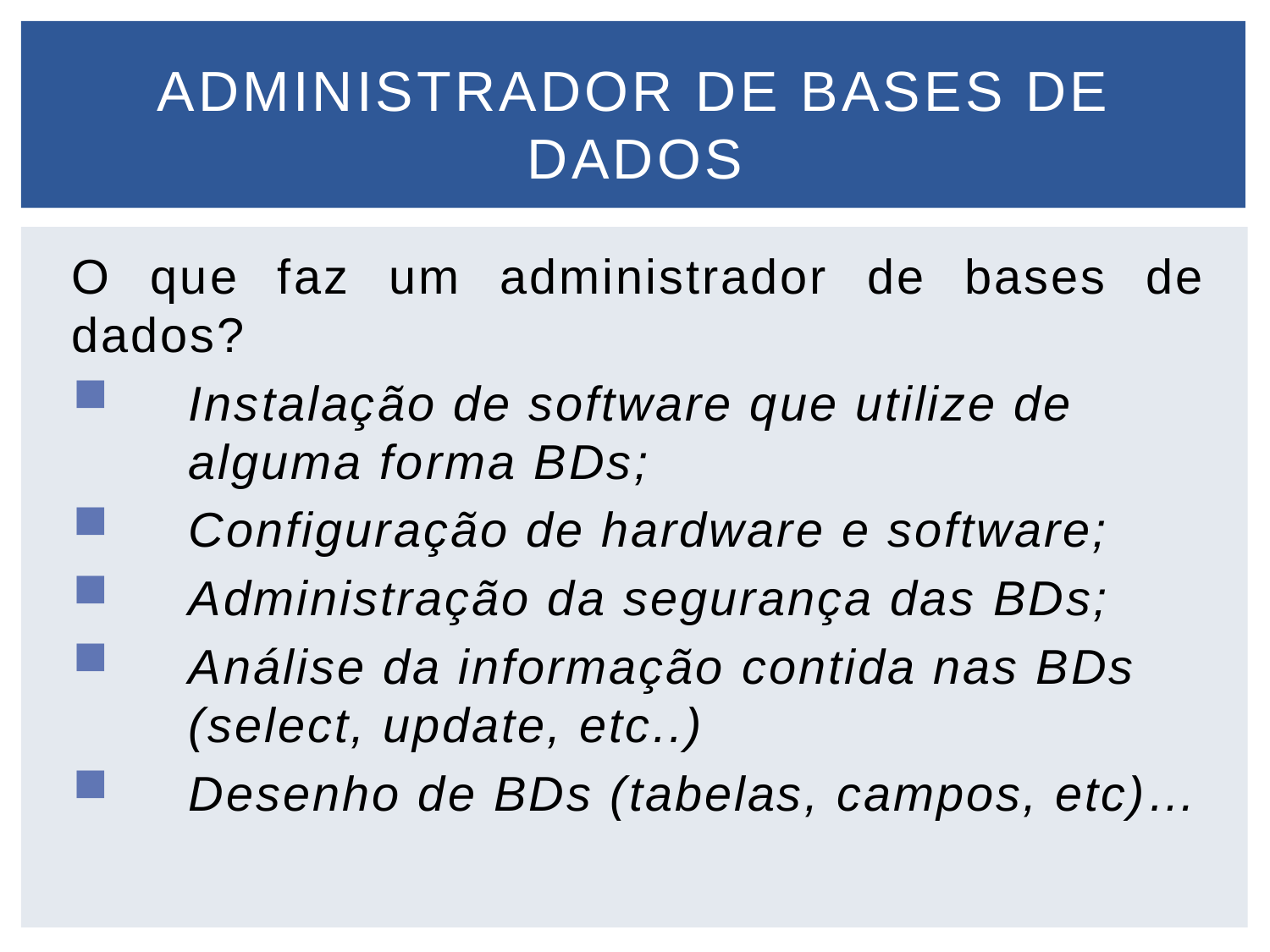

# Administrador de bases de dados
O que faz um administrador de bases de dados?
Instalação de software que utilize de alguma forma BDs;
Configuração de hardware e software;
Administração da segurança das BDs;
Análise da informação contida nas BDs (select, update, etc..)
Desenho de BDs (tabelas, campos, etc)…